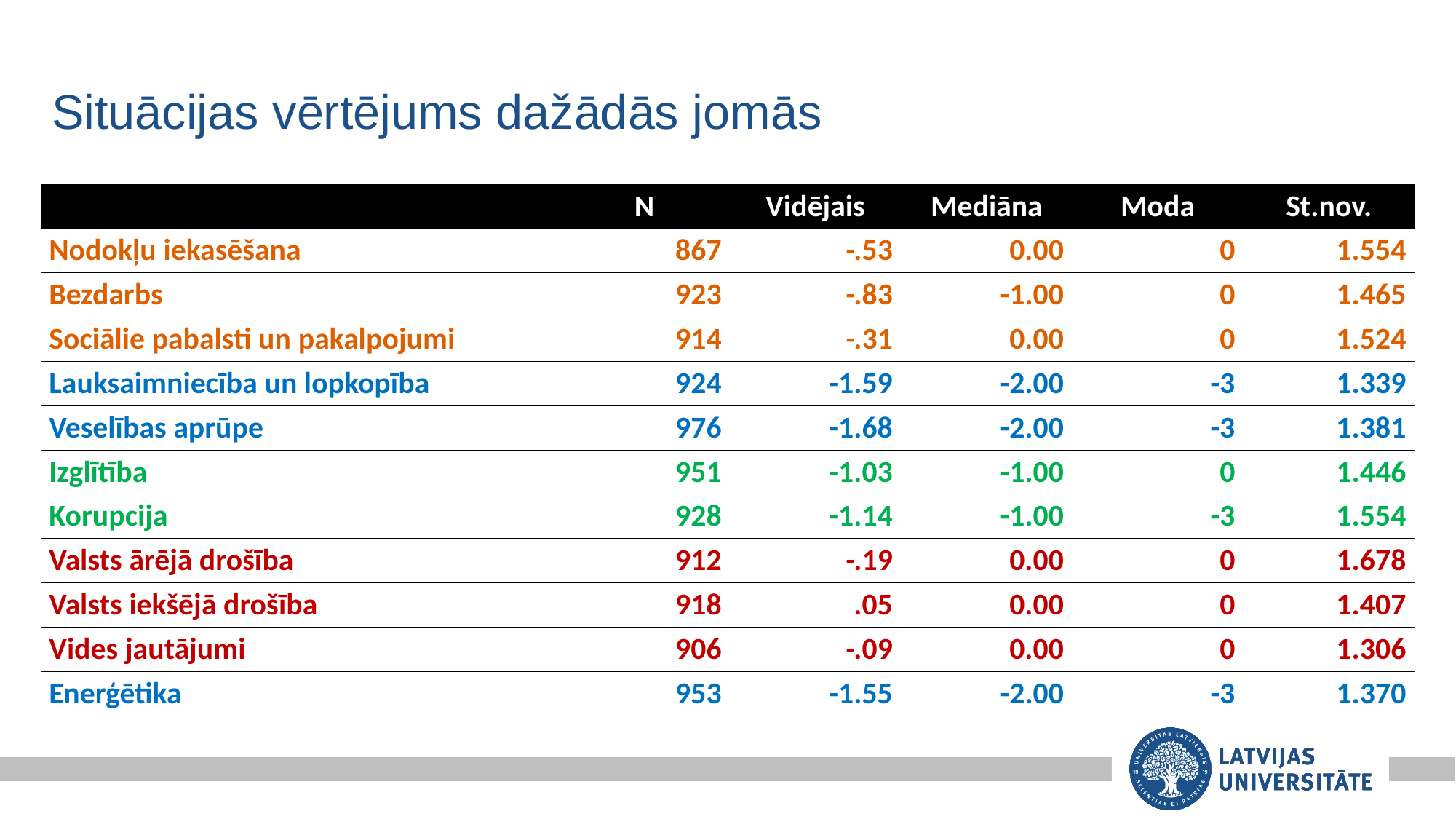

# Situācijas vērtējums dažādās jomās
|  | N | Vidējais | Mediāna | Moda | St.nov. |
| --- | --- | --- | --- | --- | --- |
| Nodokļu iekasēšana | 867 | -.53 | 0.00 | 0 | 1.554 |
| Bezdarbs | 923 | -.83 | -1.00 | 0 | 1.465 |
| Sociālie pabalsti un pakalpojumi | 914 | -.31 | 0.00 | 0 | 1.524 |
| Lauksaimniecība un lopkopība | 924 | -1.59 | -2.00 | -3 | 1.339 |
| Veselības aprūpe | 976 | -1.68 | -2.00 | -3 | 1.381 |
| Izglītība | 951 | -1.03 | -1.00 | 0 | 1.446 |
| Korupcija | 928 | -1.14 | -1.00 | -3 | 1.554 |
| Valsts ārējā drošība | 912 | -.19 | 0.00 | 0 | 1.678 |
| Valsts iekšējā drošība | 918 | .05 | 0.00 | 0 | 1.407 |
| Vides jautājumi | 906 | -.09 | 0.00 | 0 | 1.306 |
| Enerģētika | 953 | -1.55 | -2.00 | -3 | 1.370 |